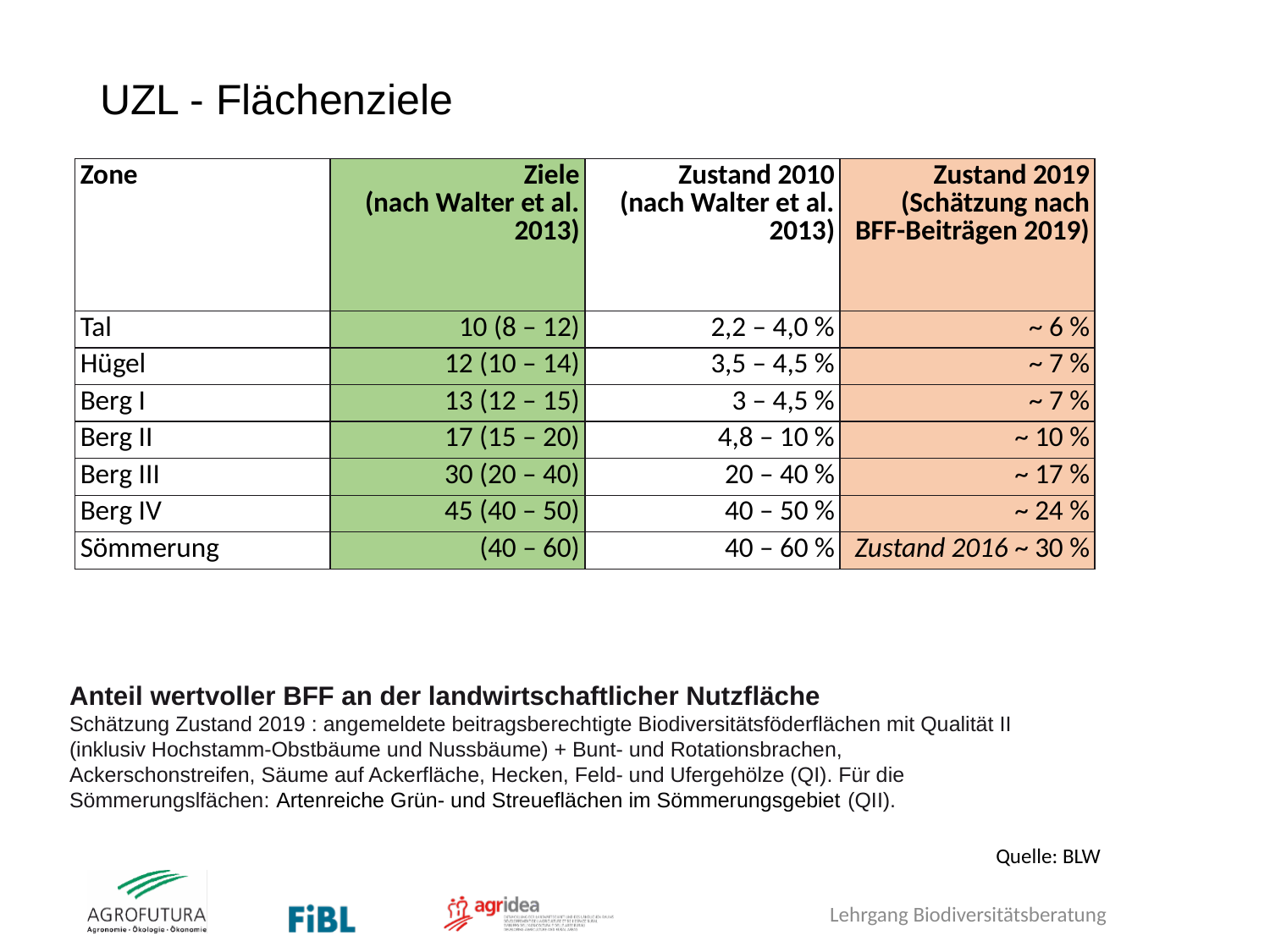

# UZL - Flächenziele
| Zone | Ziele (nach Walter et al. 2013) | Zustand 2010 (nach Walter et al. 2013) | Zustand 2019 (Schätzung nach BFF-Beiträgen 2019) |
| --- | --- | --- | --- |
| Tal | 10 (8 – 12) | 2,2 – 4,0 % | ~ 6 % |
| Hügel | 12 (10 – 14) | 3,5 – 4,5 % | ~ 7 % |
| Berg I | 13 (12 – 15) | 3 – 4,5 % | ~ 7 % |
| Berg II | 17 (15 – 20) | 4,8 – 10 % | ~ 10 % |
| Berg III | 30 (20 – 40) | 20 – 40 % | ~ 17 % |
| Berg IV | 45 (40 – 50) | 40 – 50 % | ~ 24 % |
| Sömmerung | (40 – 60) | 40 – 60 % | Zustand 2016 ~ 30 % |
Anteil wertvoller BFF an der landwirtschaftlicher Nutzfläche
Schätzung Zustand 2019 : angemeldete beitragsberechtigte Biodiversitätsföderflächen mit Qualität II (inklusiv Hochstamm-Obstbäume und Nussbäume) + Bunt- und Rotationsbrachen, Ackerschonstreifen, Säume auf Ackerfläche, Hecken, Feld- und Ufergehölze (QI). Für die Sömmerungslfächen: Artenreiche Grün- und Streueflächen im Sömmerungsgebiet (QII).
Quelle: BLW
Lehrgang Biodiversitätsberatung